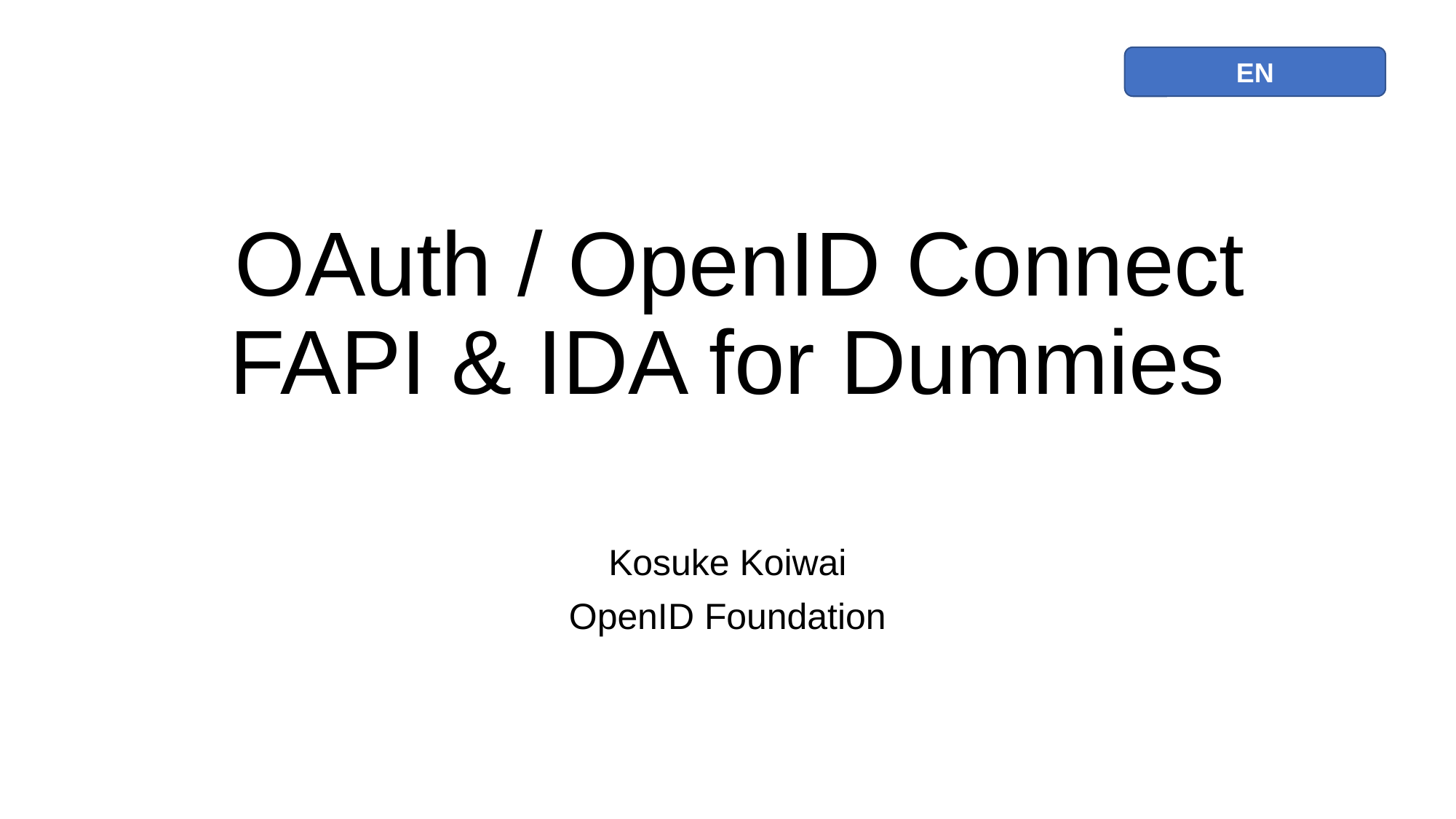

EN
# OAuth / OpenID Connect FAPI & IDA for Dummies
Kosuke Koiwai
OpenID Foundation